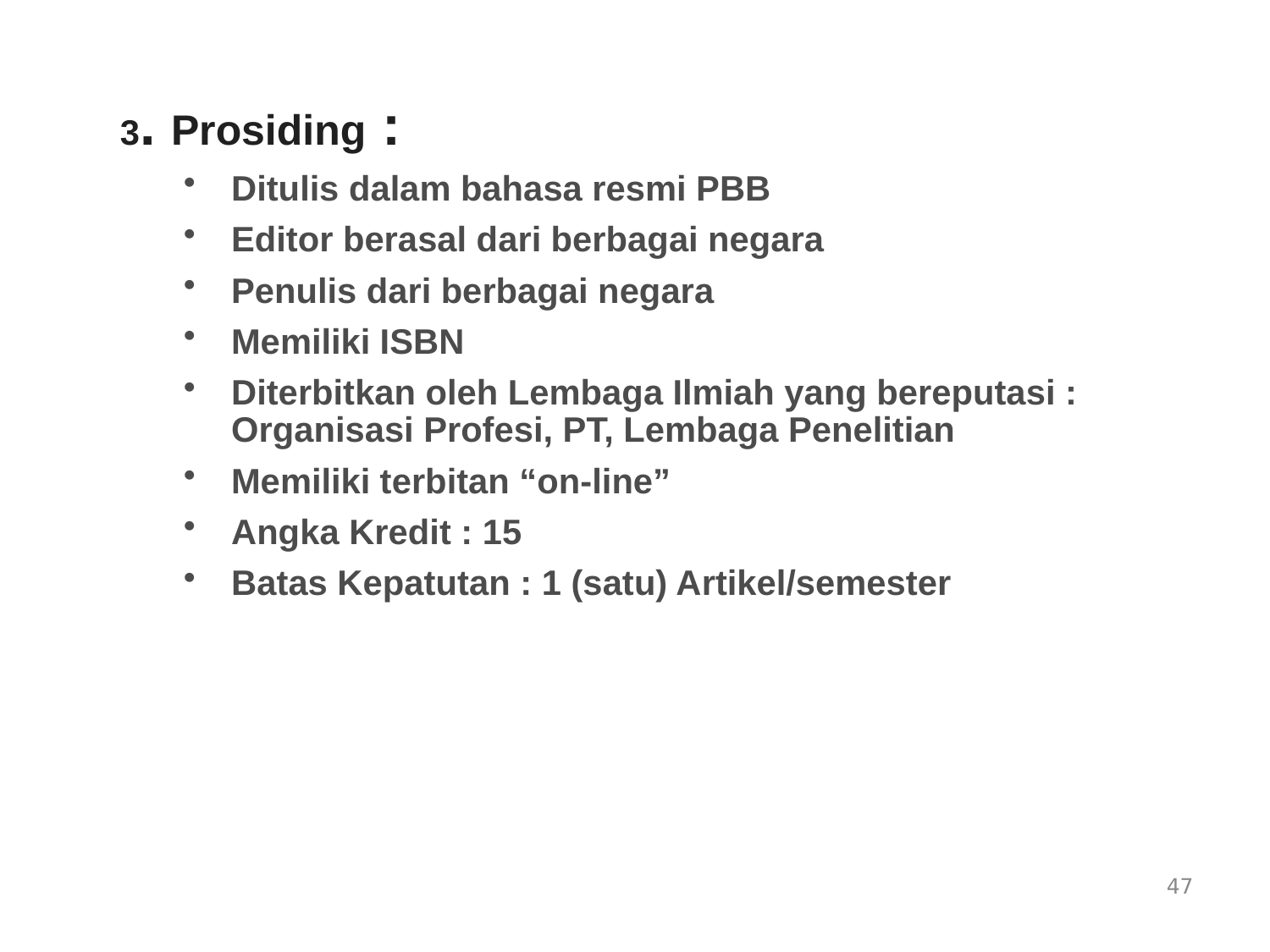

3. Prosiding :
Ditulis dalam bahasa resmi PBB
Editor berasal dari berbagai negara
Penulis dari berbagai negara
Memiliki ISBN
Diterbitkan oleh Lembaga Ilmiah yang bereputasi : Organisasi Profesi, PT, Lembaga Penelitian
Memiliki terbitan “on-line”
Angka Kredit : 15
Batas Kepatutan : 1 (satu) Artikel/semester

47